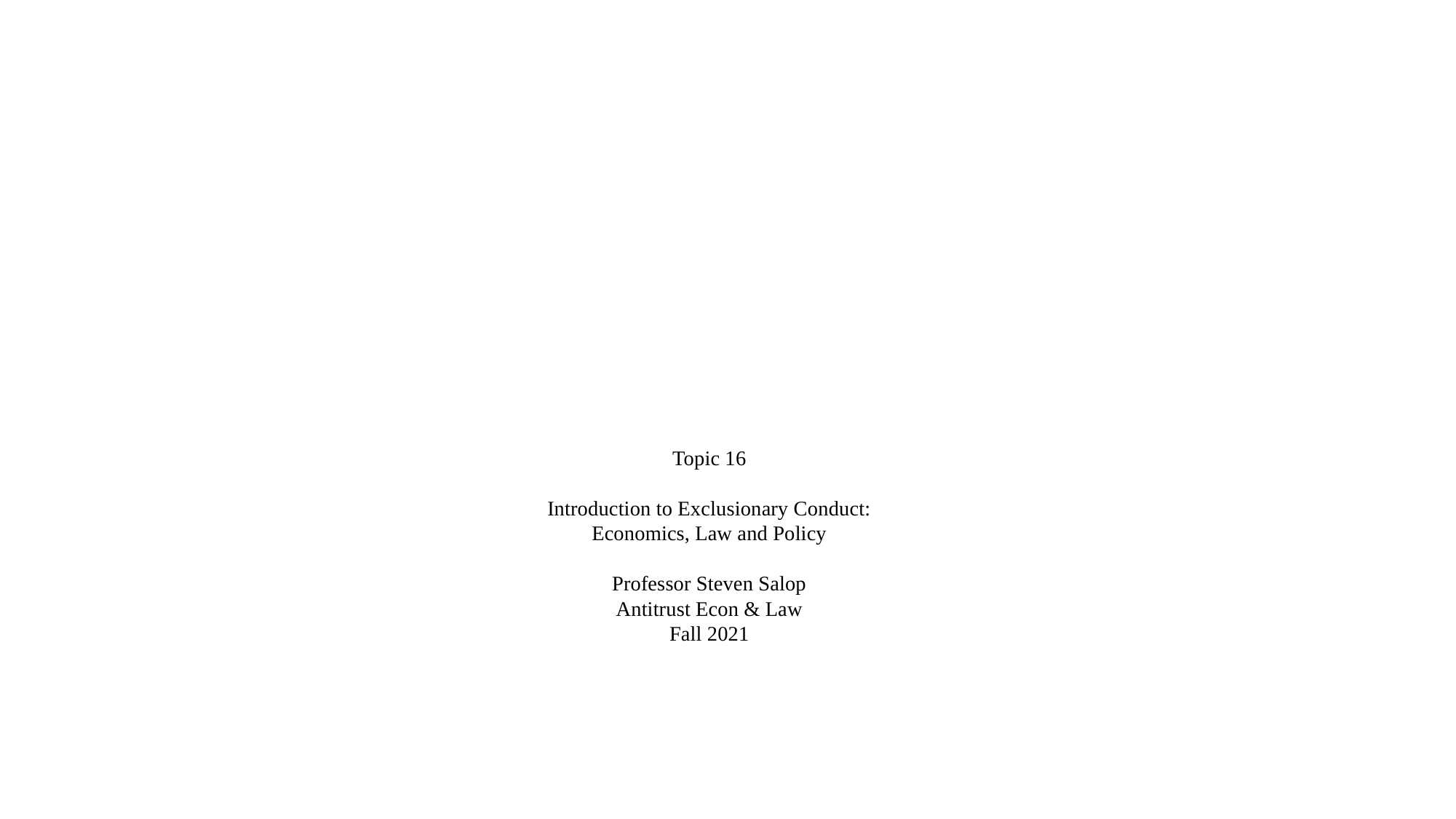

# Topic 16 Introduction to Exclusionary Conduct: Economics, Law and Policy Professor Steven Salop Antitrust Econ & Law Fall 2021